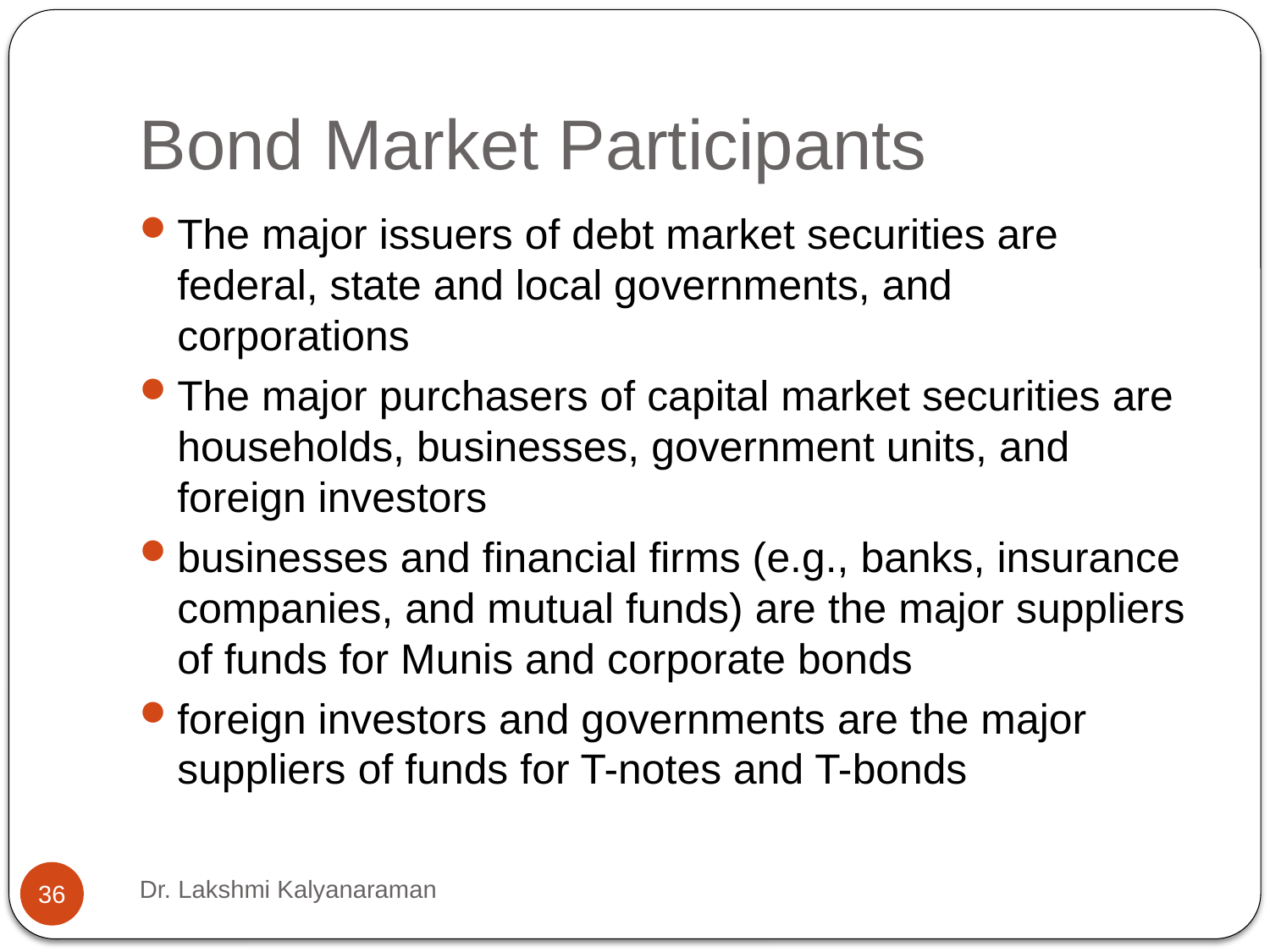

# Bond Market Participants
The major issuers of debt market securities are federal, state and local governments, and corporations
The major purchasers of capital market securities are households, businesses, government units, and foreign investors
businesses and financial firms (e.g., banks, insurance companies, and mutual funds) are the major suppliers of funds for Munis and corporate bonds
foreign investors and governments are the major suppliers of funds for T-notes and T-bonds

Dr. Lakshmi Kalyanaraman
36